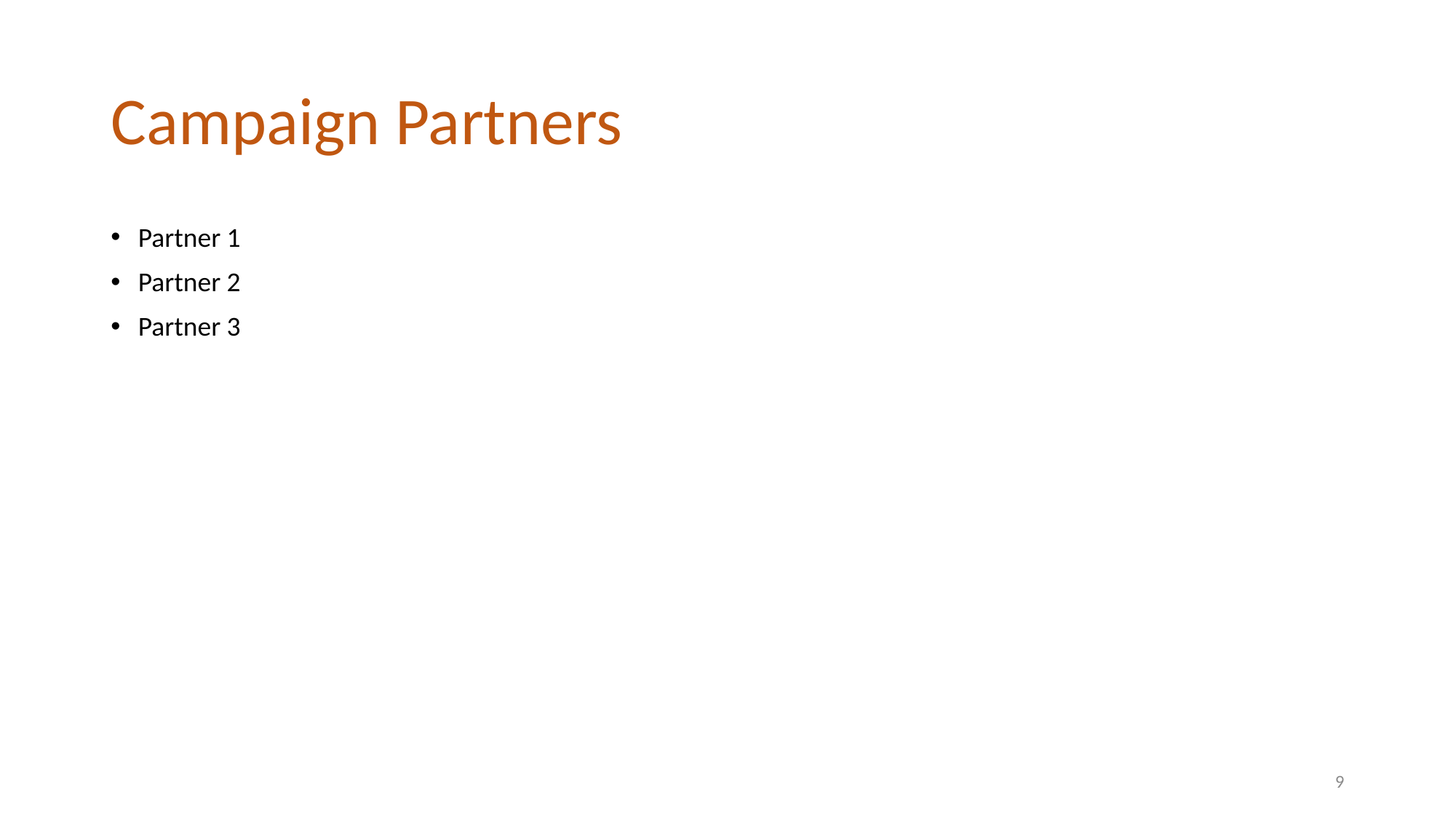

# Campaign Partners
Partner 1
Partner 2
Partner 3
9